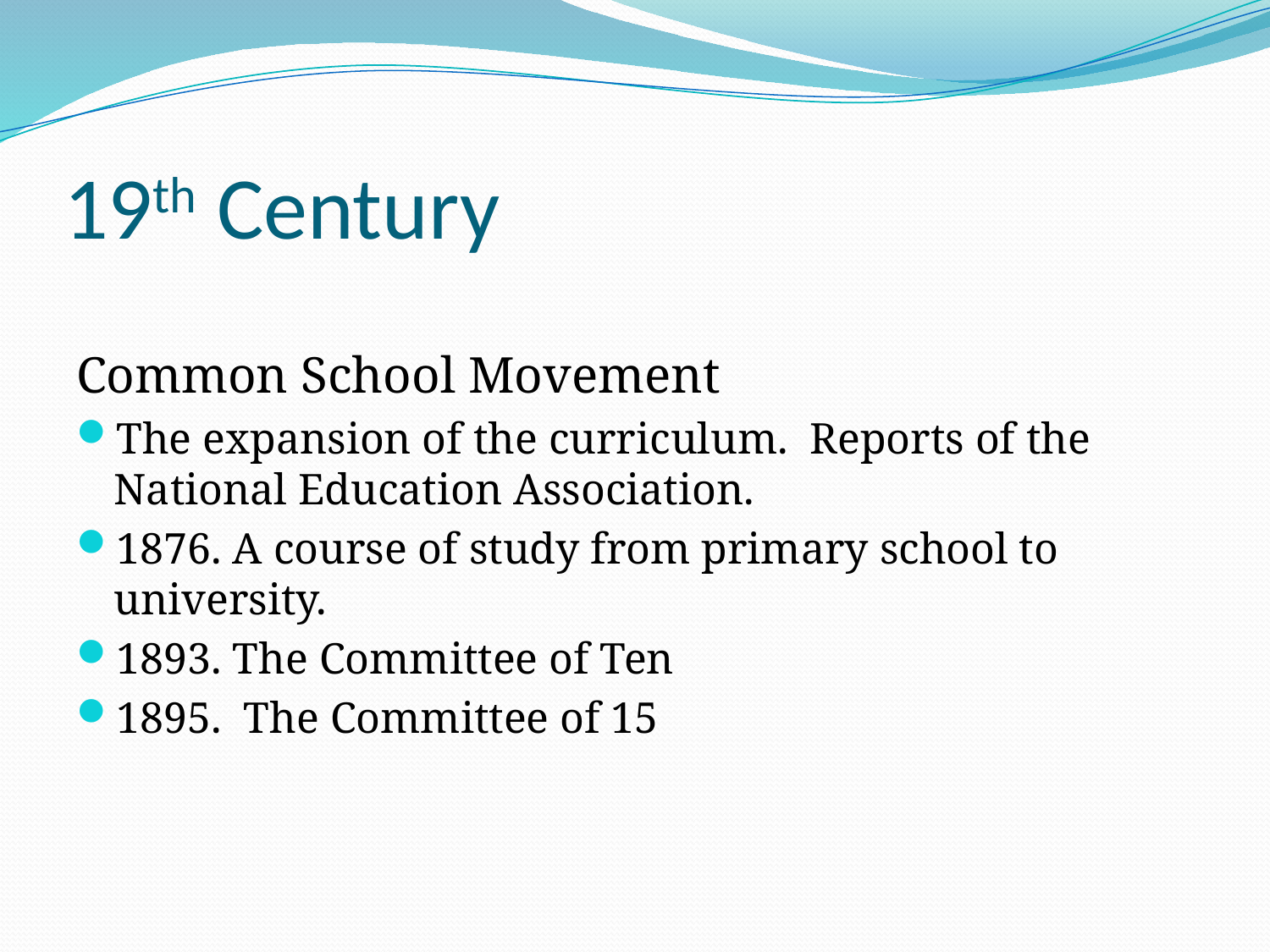

# 19th Century

Common School Movement
The expansion of the curriculum.  Reports of the National Education Association.
1876. A course of study from primary school to university.
1893. The Committee of Ten
1895.  The Committee of 15